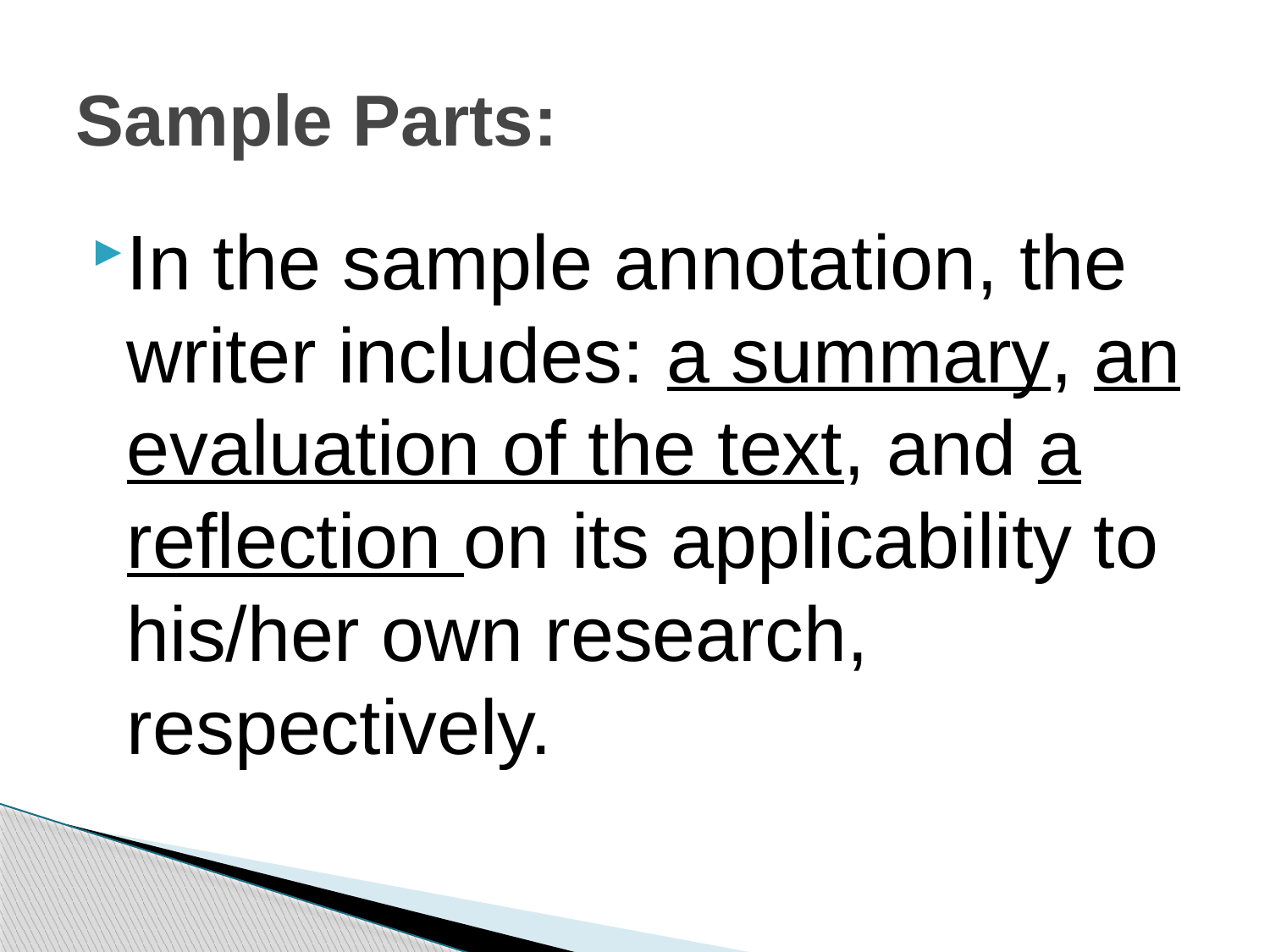

# Sample Parts:
In the sample annotation, the writer includes: a summary, an evaluation of the text, and a reflection on its applicability to his/her own research, respectively.